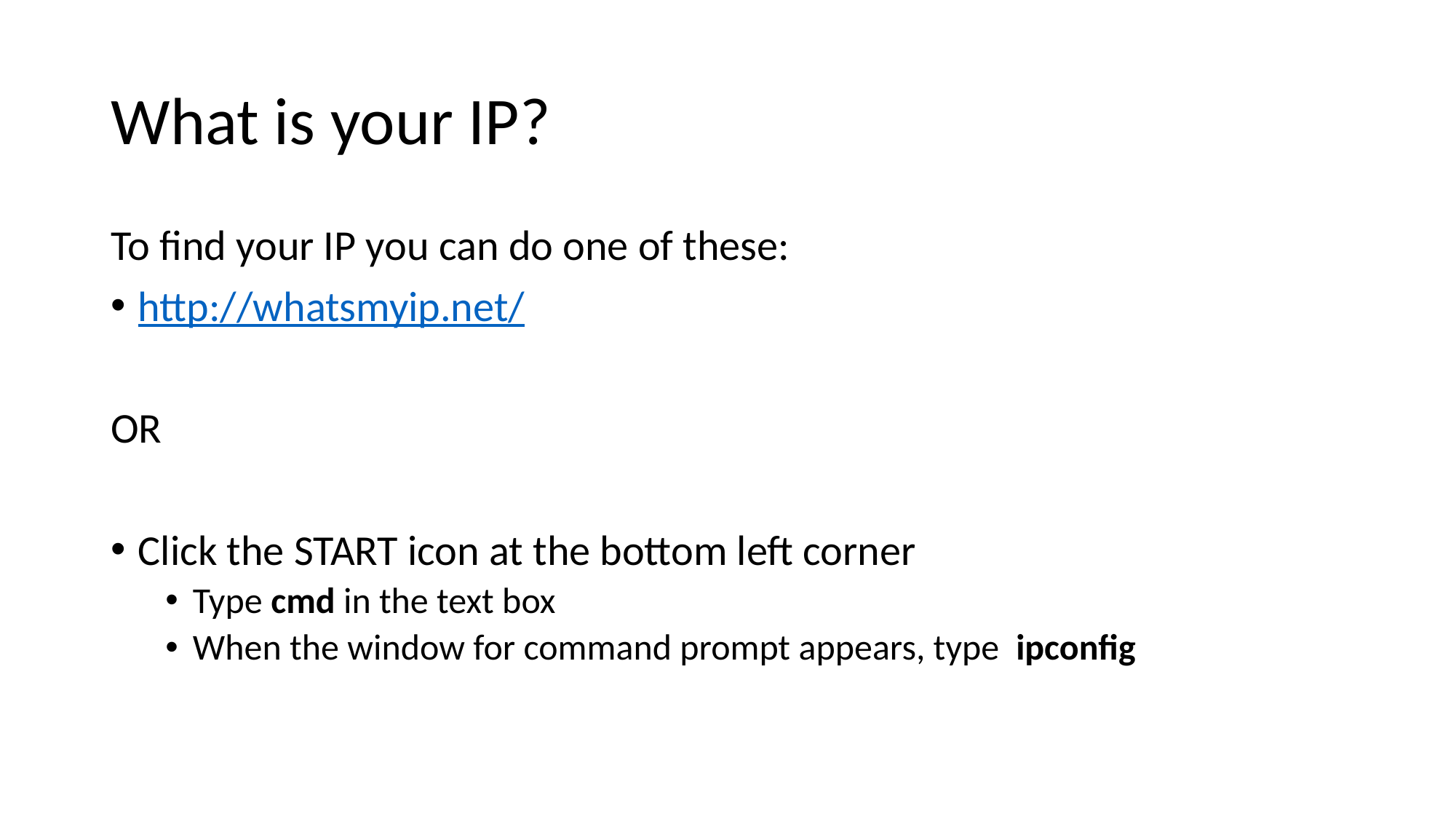

# What is your IP?
To find your IP you can do one of these:
http://whatsmyip.net/

OR

Click the START icon at the bottom left corner
Type cmd in the text box
When the window for command prompt appears, type  ipconfig